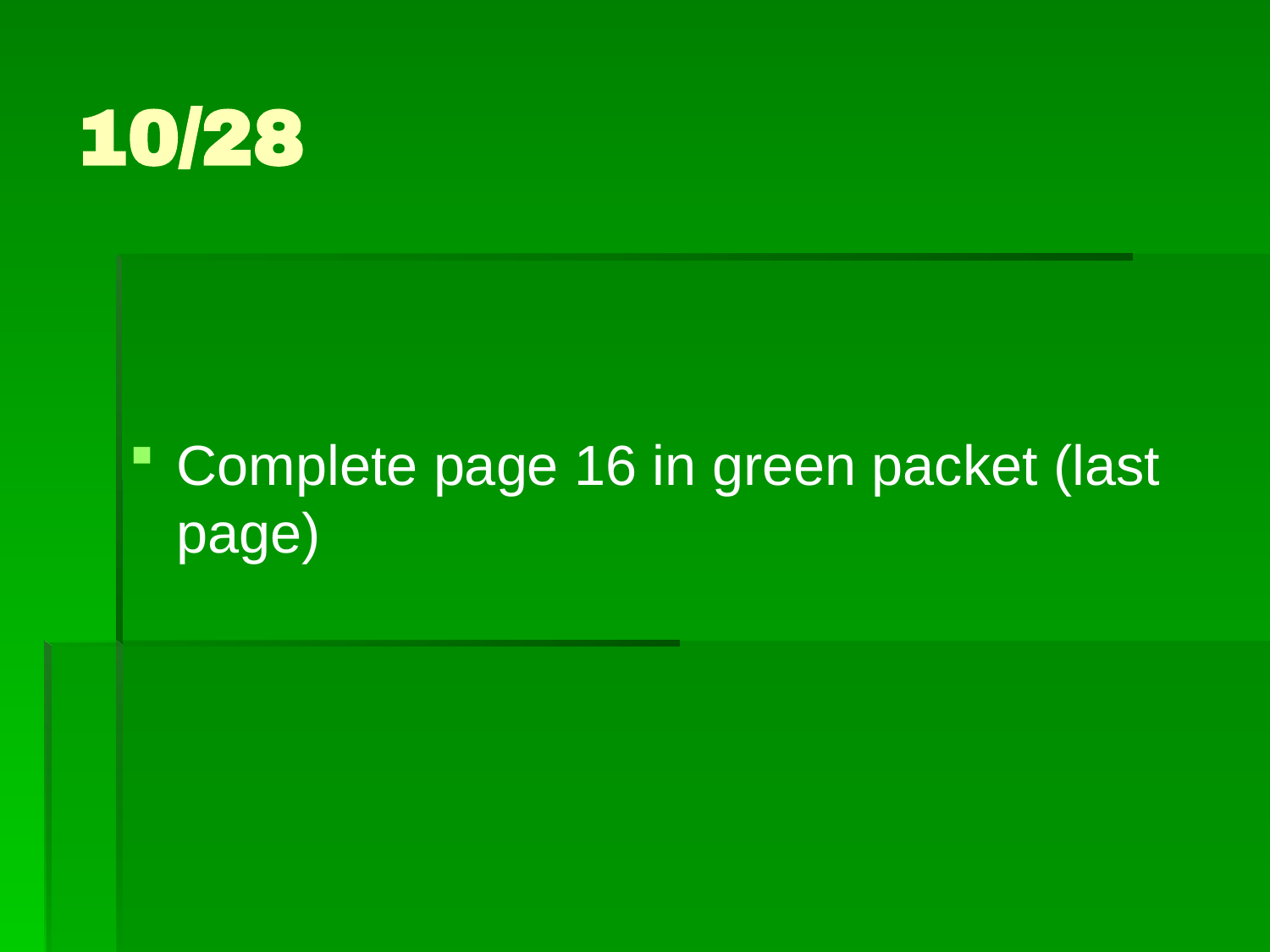

# 10/28

Complete page 16 in green packet (last page)